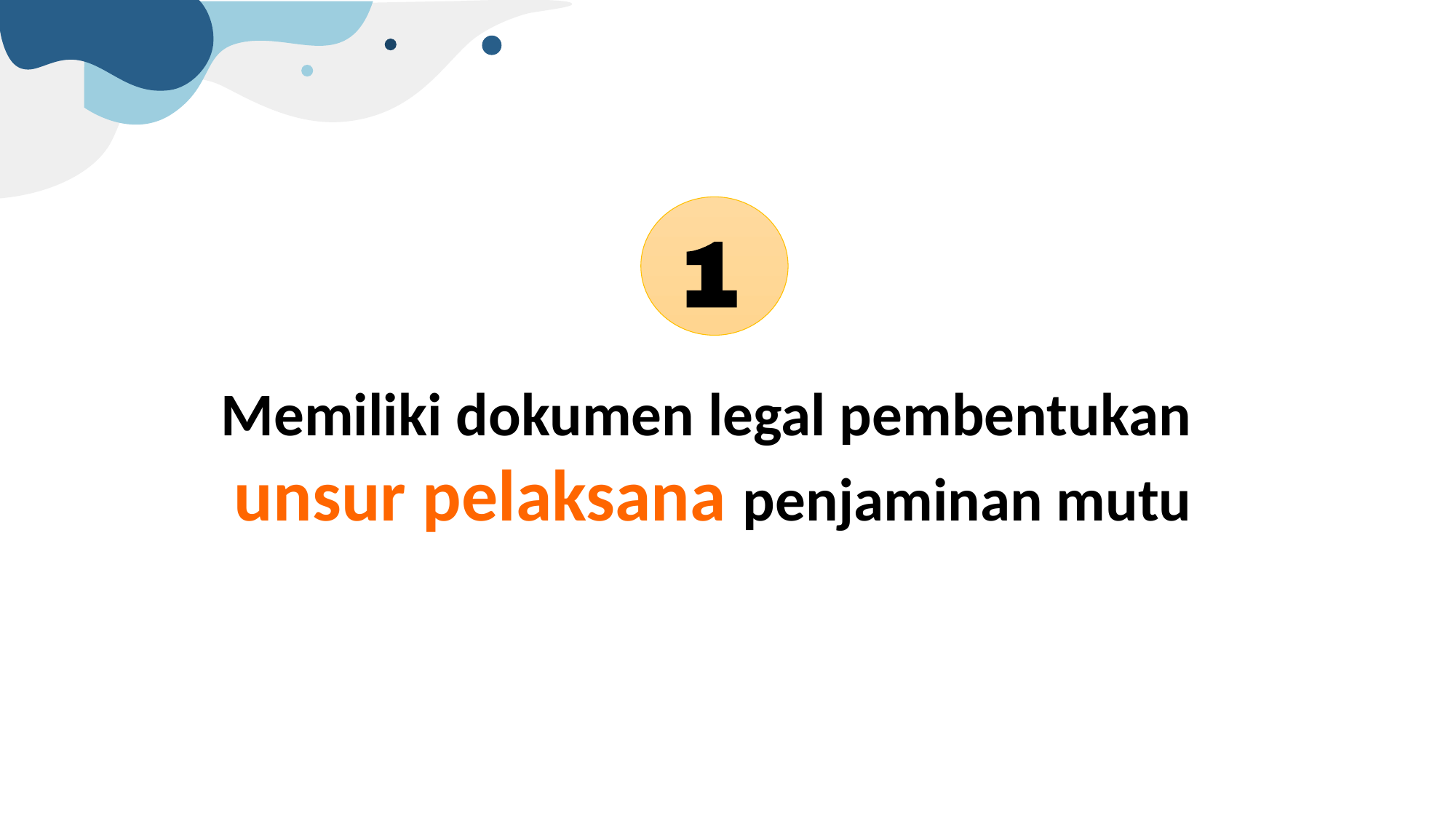

1
Memiliki dokumen legal pembentukan
unsur pelaksana penjaminan mutu